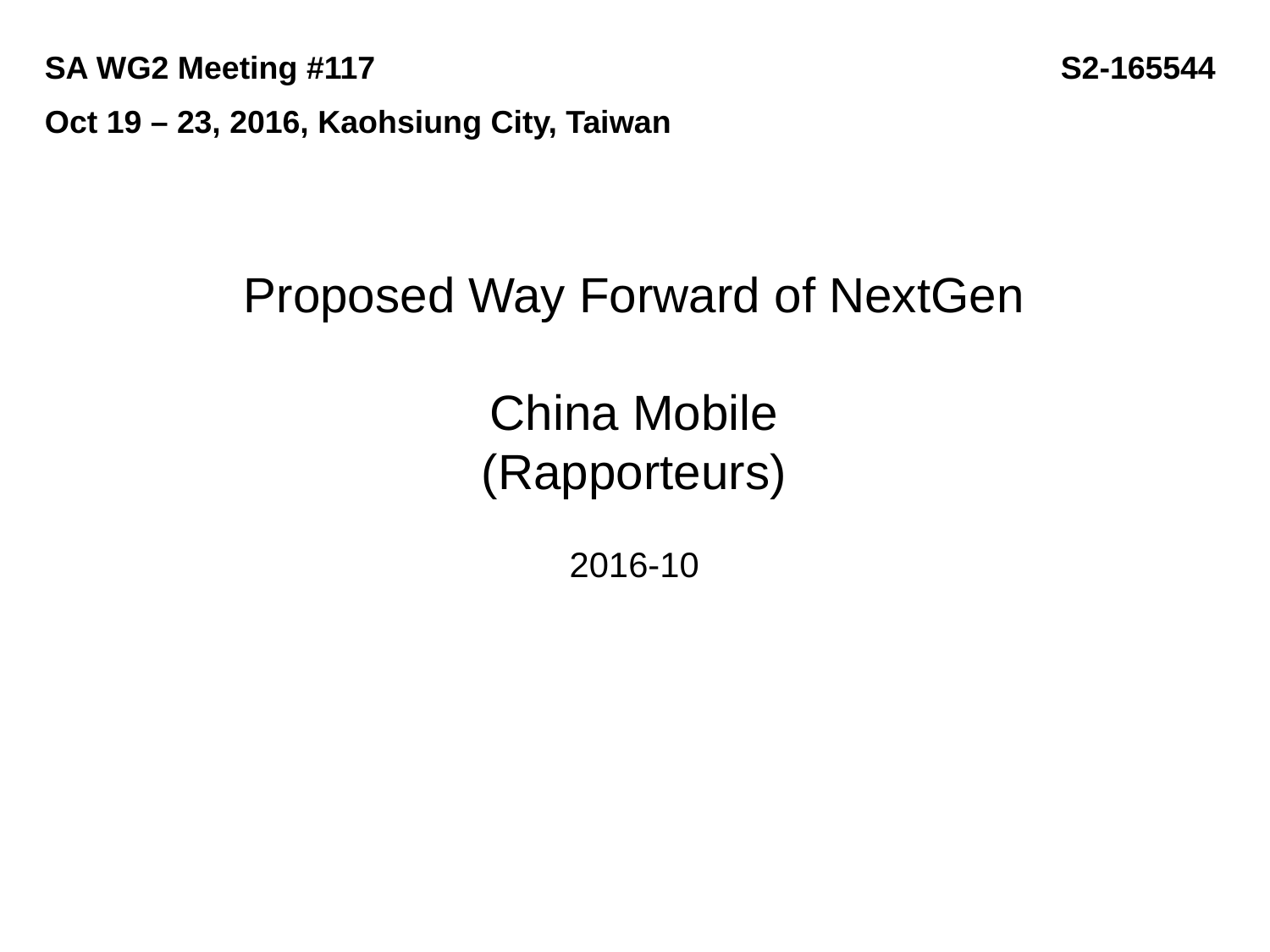

SA WG2 Meeting #117	 		S2-165544
Oct 19 – 23, 2016, Kaohsiung City, Taiwan
Proposed Way Forward of NextGen

China Mobile
(Rapporteurs)

2016-10